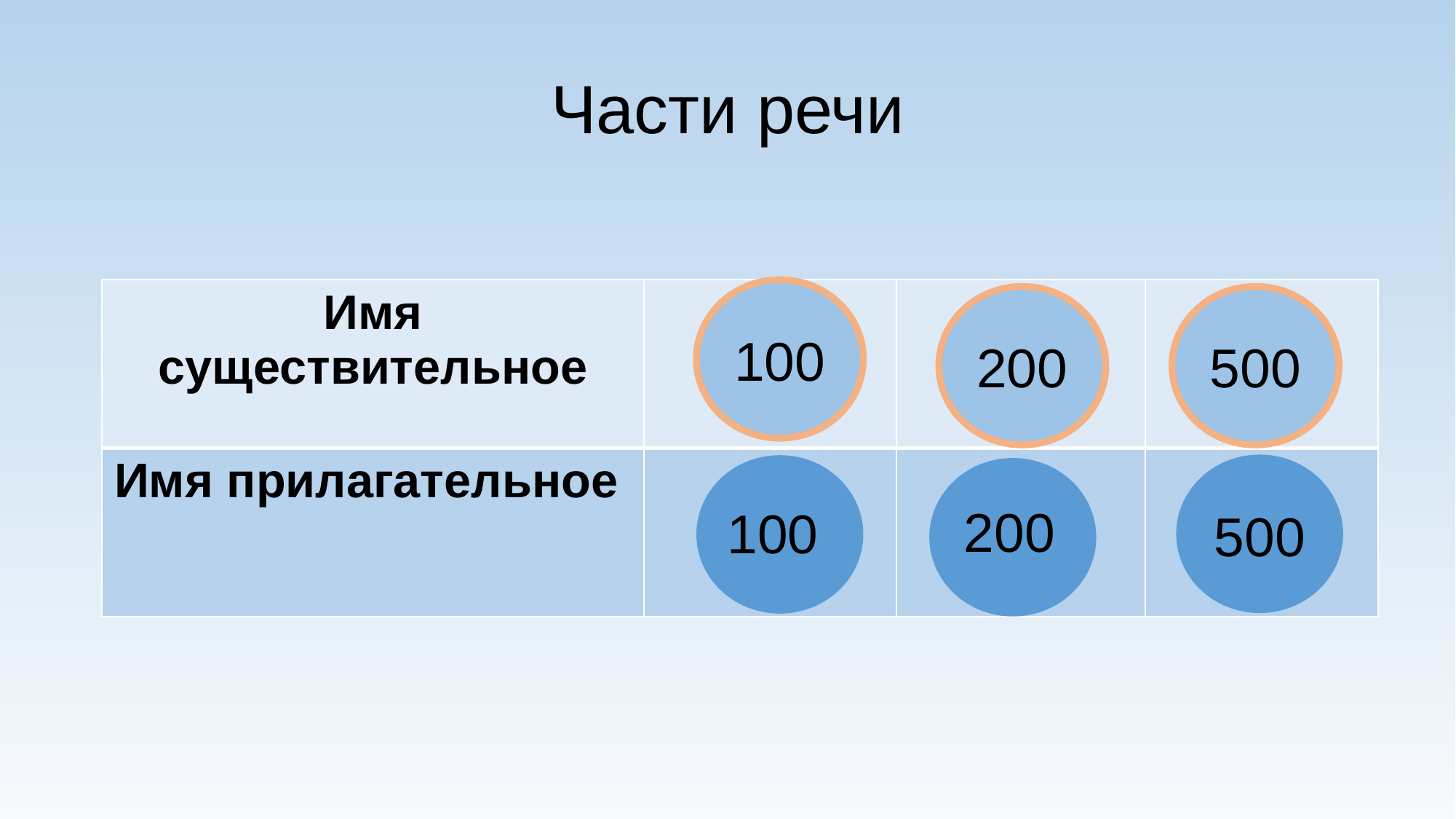

# Части речи
| Имя существительное |  |  |  |
| --- | --- | --- | --- |
| Имя прилагательное |  |  |  |
100
200
500

200
100
500